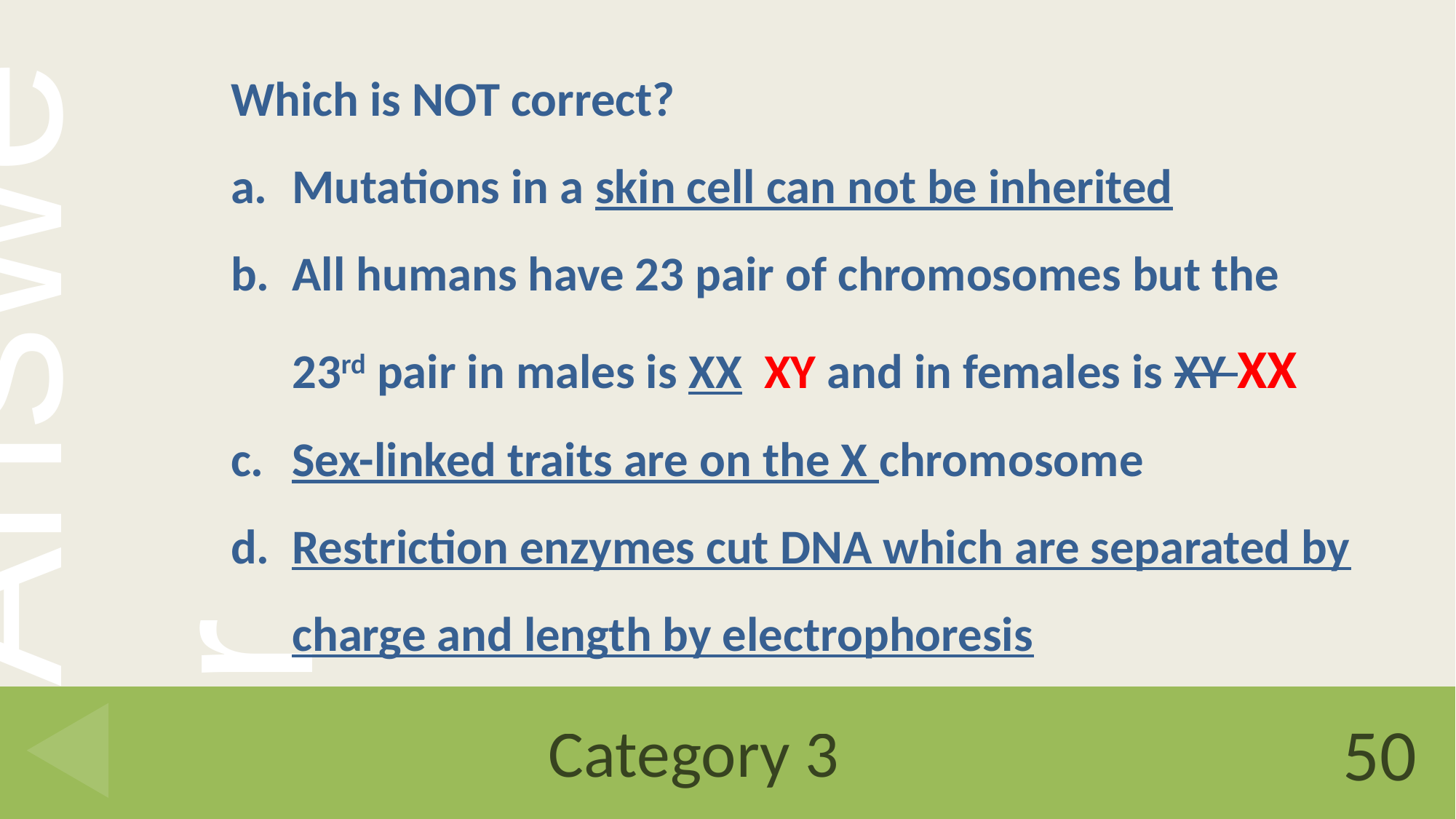

Which is NOT correct?
Mutations in a skin cell can not be inherited
All humans have 23 pair of chromosomes but the 23rd pair in males is XX  XY and in females is XY XX
Sex-linked traits are on the X chromosome
Restriction enzymes cut DNA which are separated by charge and length by electrophoresis
# Category 3
50